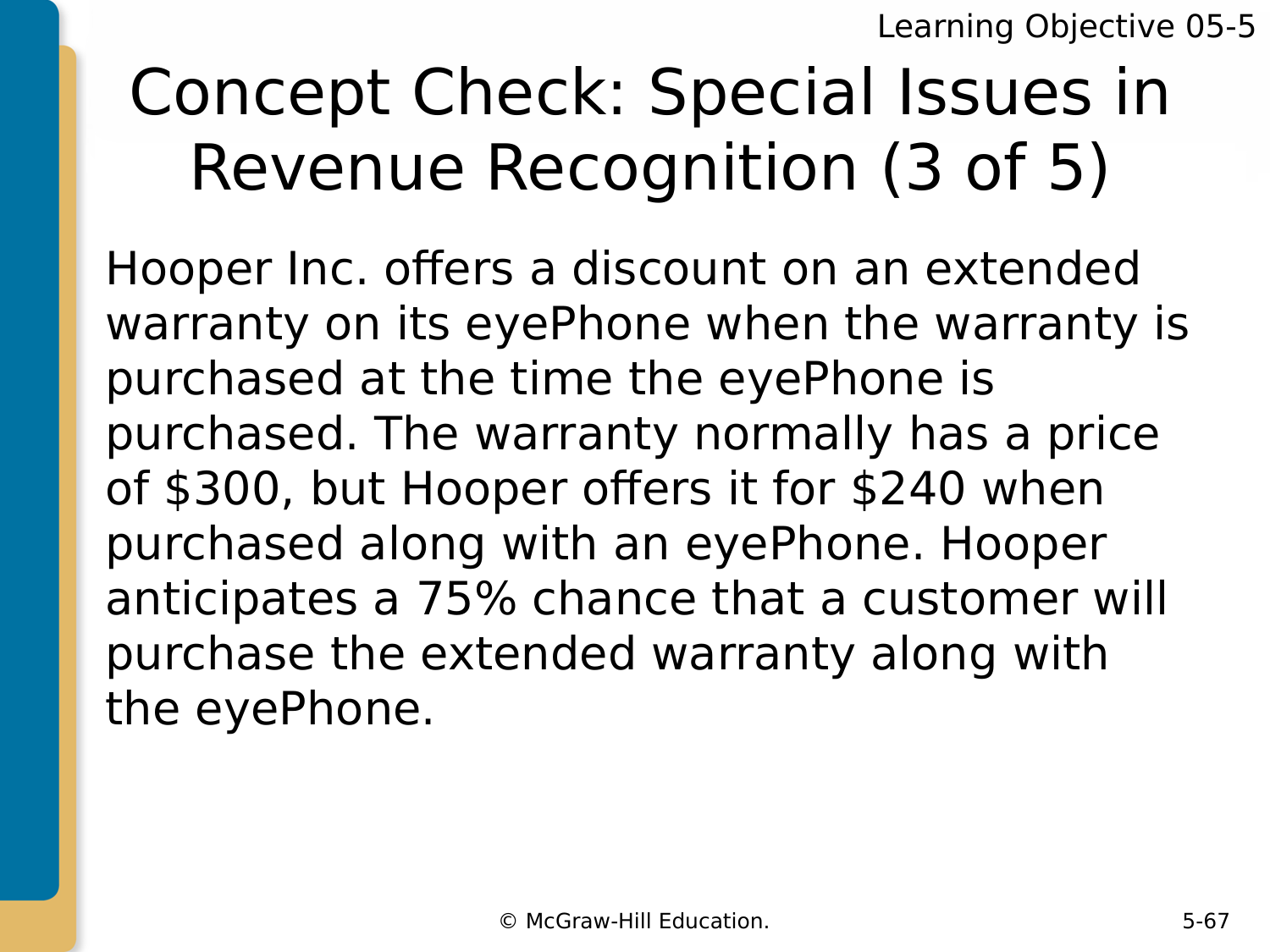

Learning Objective 05-5
# Concept Check: Special Issues in Revenue Recognition (3 of 5)
Hooper Inc. offers a discount on an extended warranty on its eyePhone when the warranty is purchased at the time the eyePhone is purchased. The warranty normally has a price of $300, but Hooper offers it for $240 when purchased along with an eyePhone. Hooper anticipates a 75% chance that a customer will purchase the extended warranty along with the eyePhone.